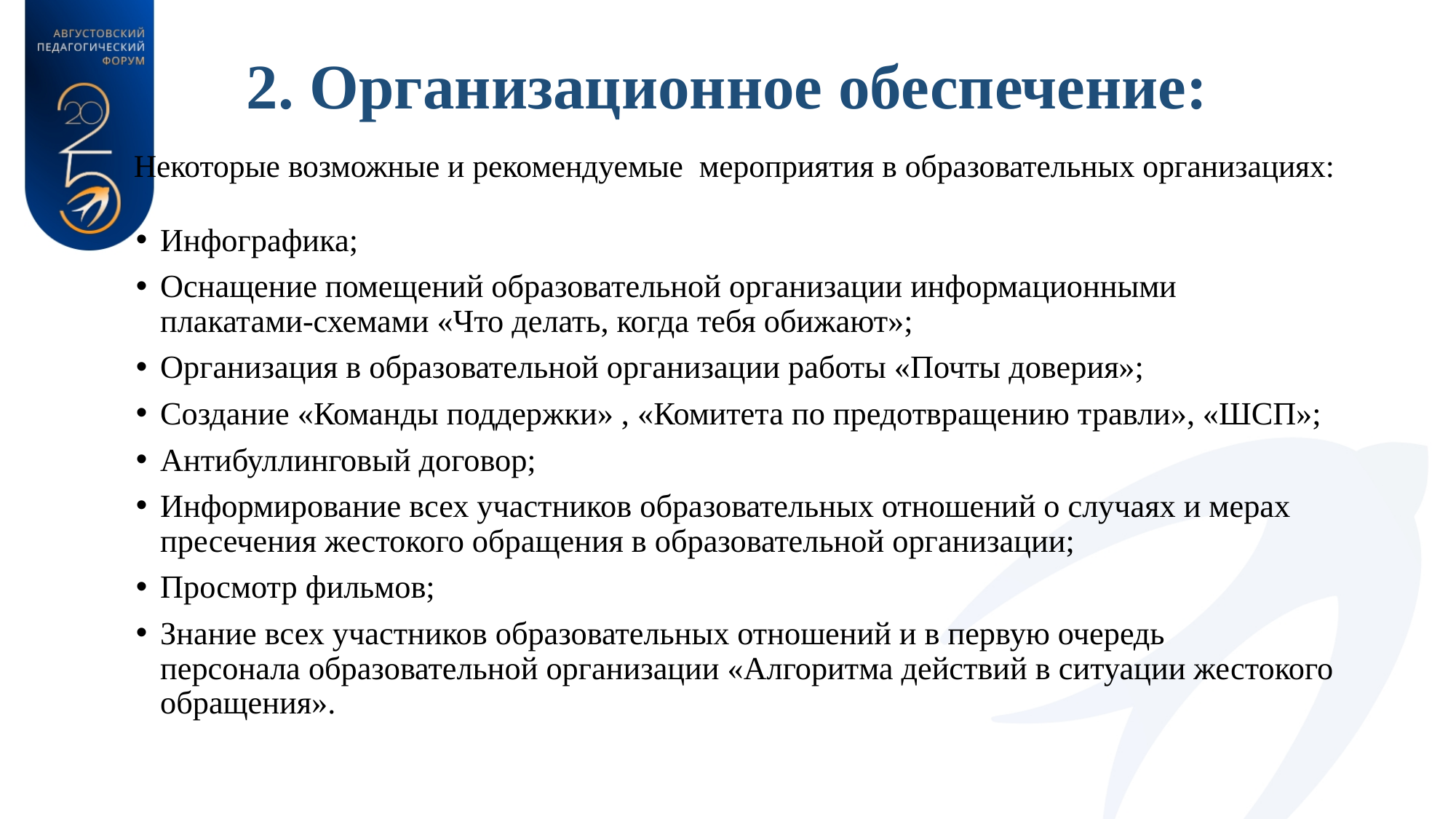

# 2. Организационное обеспечение: Некоторые возможные и рекомендуемые  мероприятия в образовательных организациях:
Инфографика;
Оснащение помещений образовательной организации информационными
плакатами-схемами «Что делать, когда тебя обижают»;
Организация в образовательной организации работы «Почты доверия»;
Создание «Команды поддержки» , «Комитета по предотвращению травли», «ШСП»;
Антибуллинговый договор;
Информирование всех участников образовательных отношений о случаях и мерах пресечения жестокого обращения в образовательной организации;
Просмотр фильмов;
Знание всех участников образовательных отношений и в первую очередь
персонала образовательной организации «Алгоритма действий в ситуации жестокого обращения».